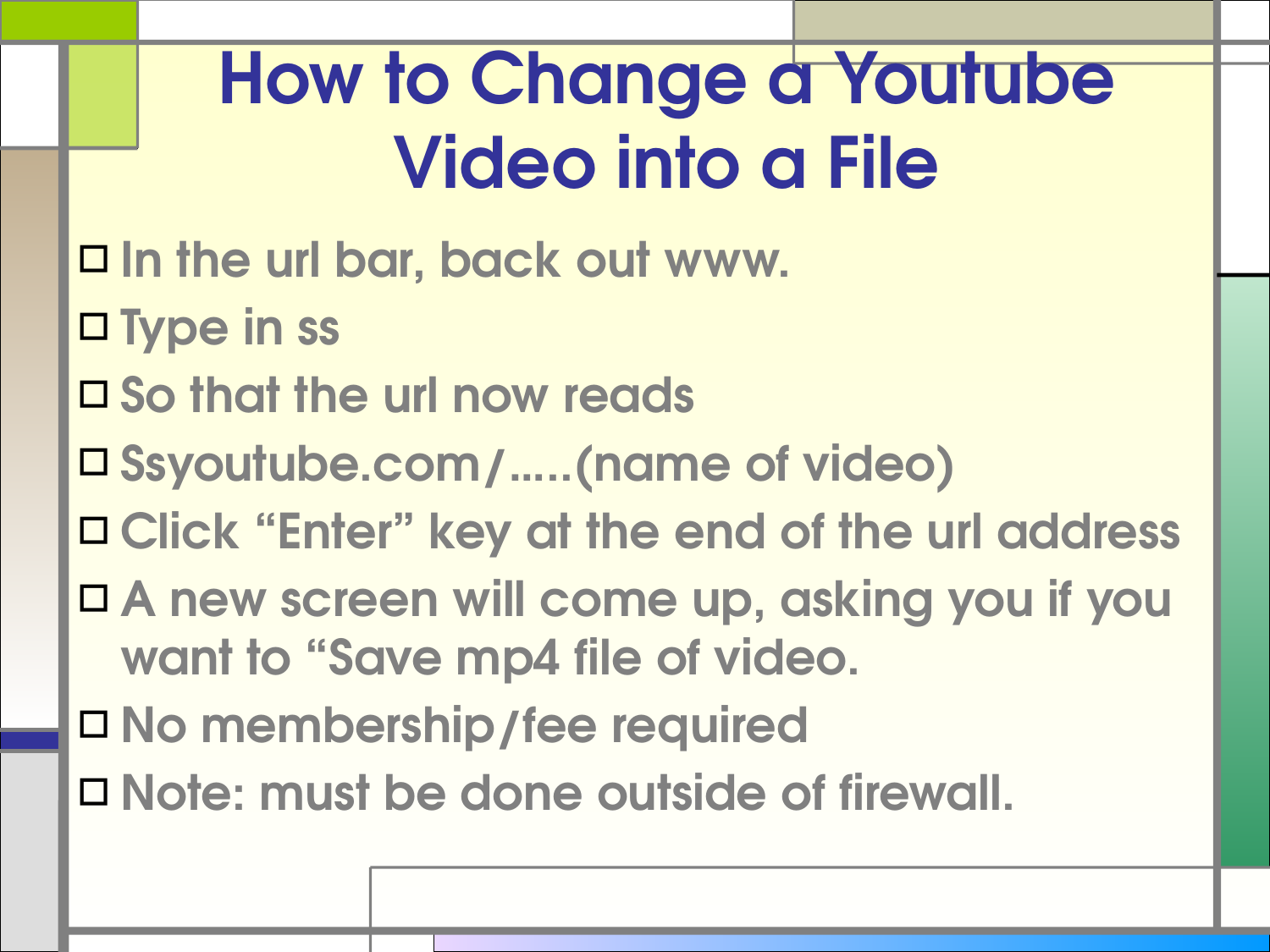

# How to Change a Youtube Video into a File
In the url bar, back out www.
Type in ss
So that the url now reads
Ssyoutube.com/…..(name of video)
Click “Enter” key at the end of the url address
A new screen will come up, asking you if you want to “Save mp4 file of video.
No membership/fee required
Note: must be done outside of firewall.